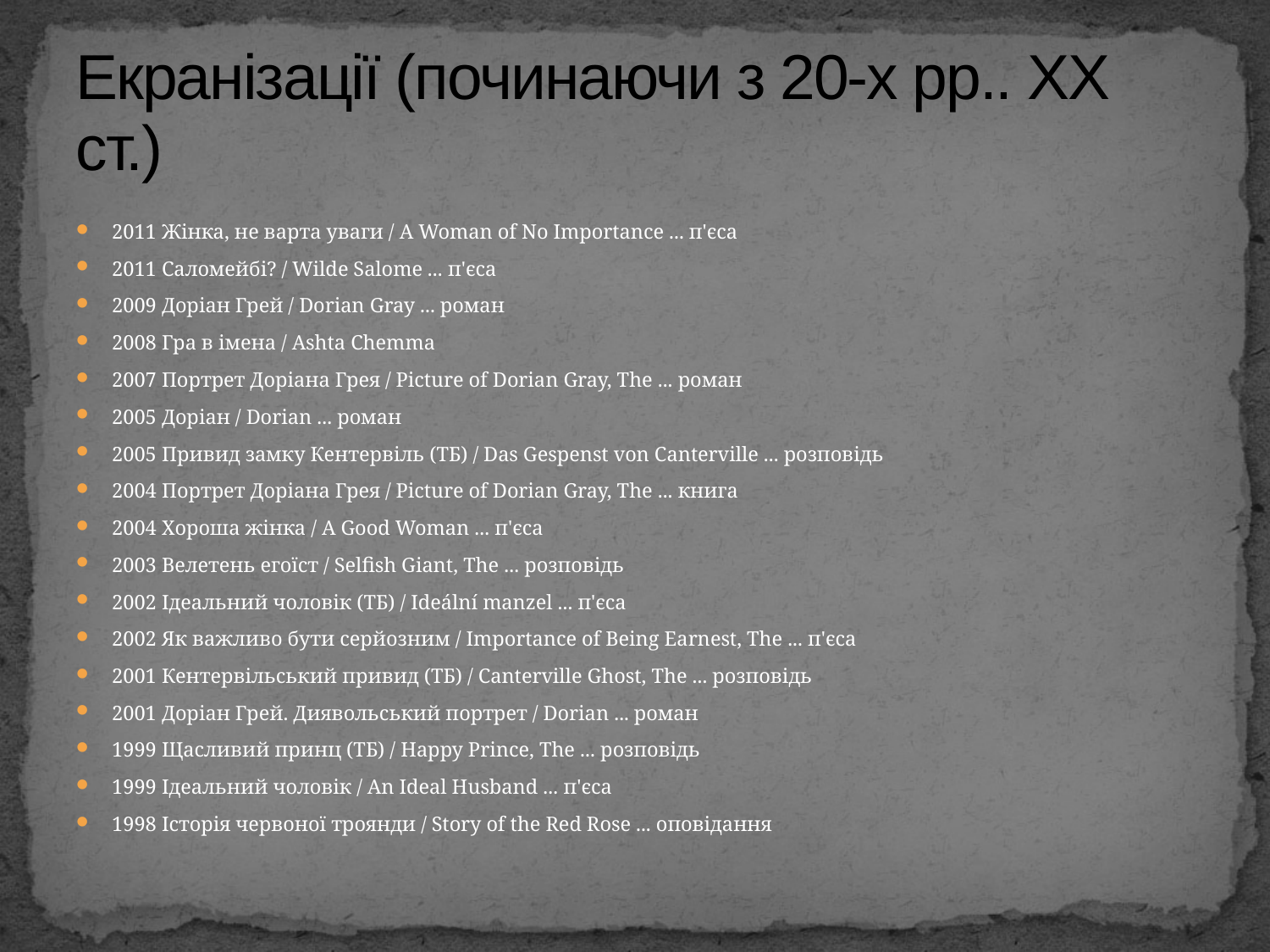

# Екранізації (починаючи з 20-х рр.. XX ст.)
2011 Жінка, не варта уваги / A Woman of No Importance ... п'єса
2011 Саломейбі? / Wilde Salome ... п'єса
2009 Доріан Грей / Dorian Gray ... роман
2008 Гра в імена / Ashta Chemma
2007 Портрет Доріана Грея / Picture of Dorian Gray, The ... роман
2005 Доріан / Dorian ... роман
2005 Привид замку Кентервіль (ТБ) / Das Gespenst von Canterville ... розповідь
2004 Портрет Доріана Грея / Picture of Dorian Gray, The ... книга
2004 Хороша жінка / A Good Woman ... п'єса
2003 Велетень егоїст / Selfish Giant, The ... розповідь
2002 Ідеальний чоловік (ТБ) / Ideální manzel ... п'єса
2002 Як важливо бути серйозним / Importance of Being Earnest, The ... п'єса
2001 Кентервільський привид (ТБ) / Canterville Ghost, The ... розповідь
2001 Доріан Грей. Диявольський портрет / Dorian ... роман
1999 Щасливий принц (ТБ) / Happy Prince, The ... розповідь
1999 Ідеальний чоловік / An Ideal Husband ... п'єса
1998 Історія червоної троянди / Story of the Red Rose ... оповідання